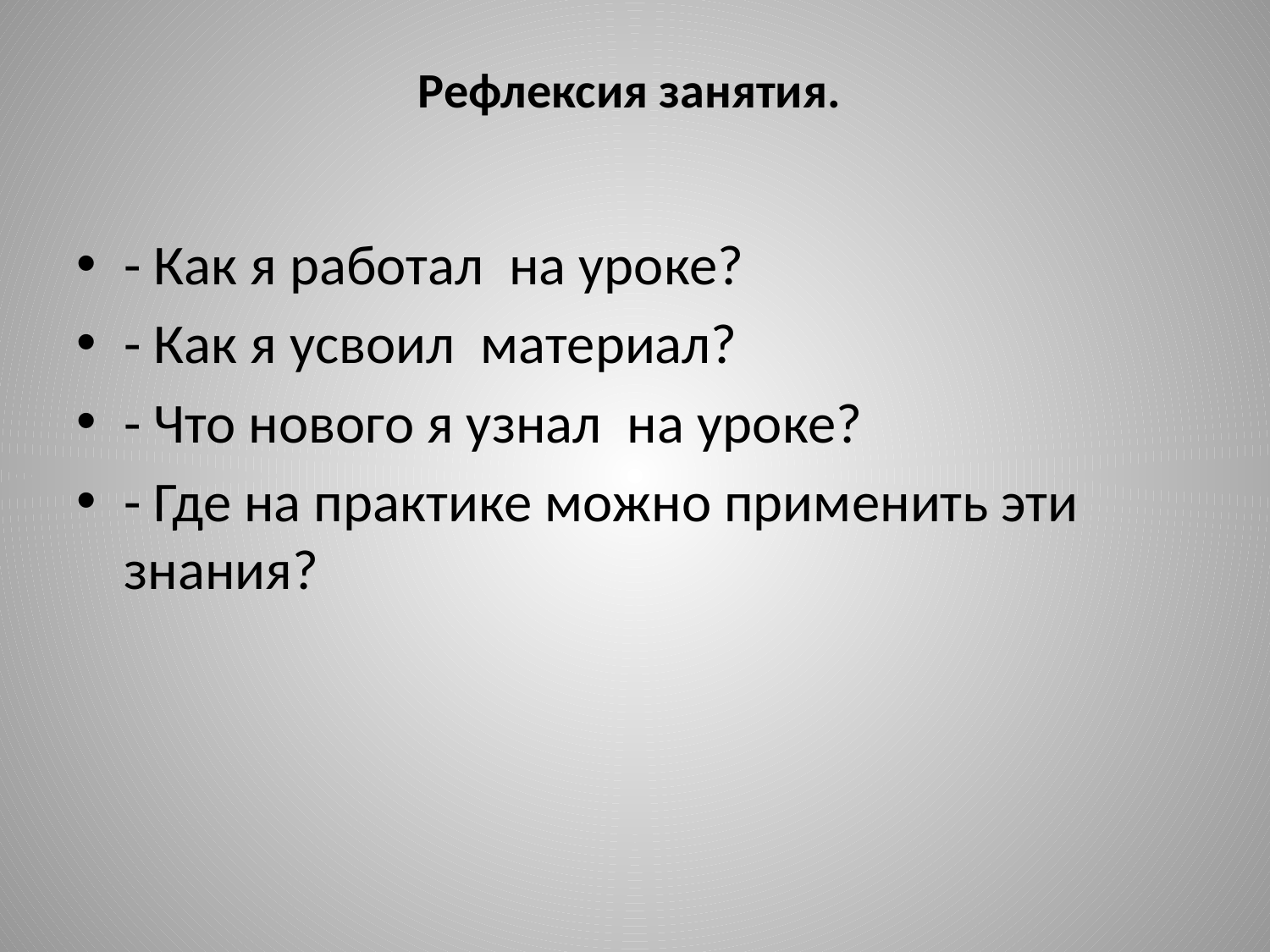

# Рефлексия занятия.
- Как я работал  на уроке?
- Как я усвоил  материал?
- Что нового я узнал  на уроке?
- Где на практике можно применить эти знания?